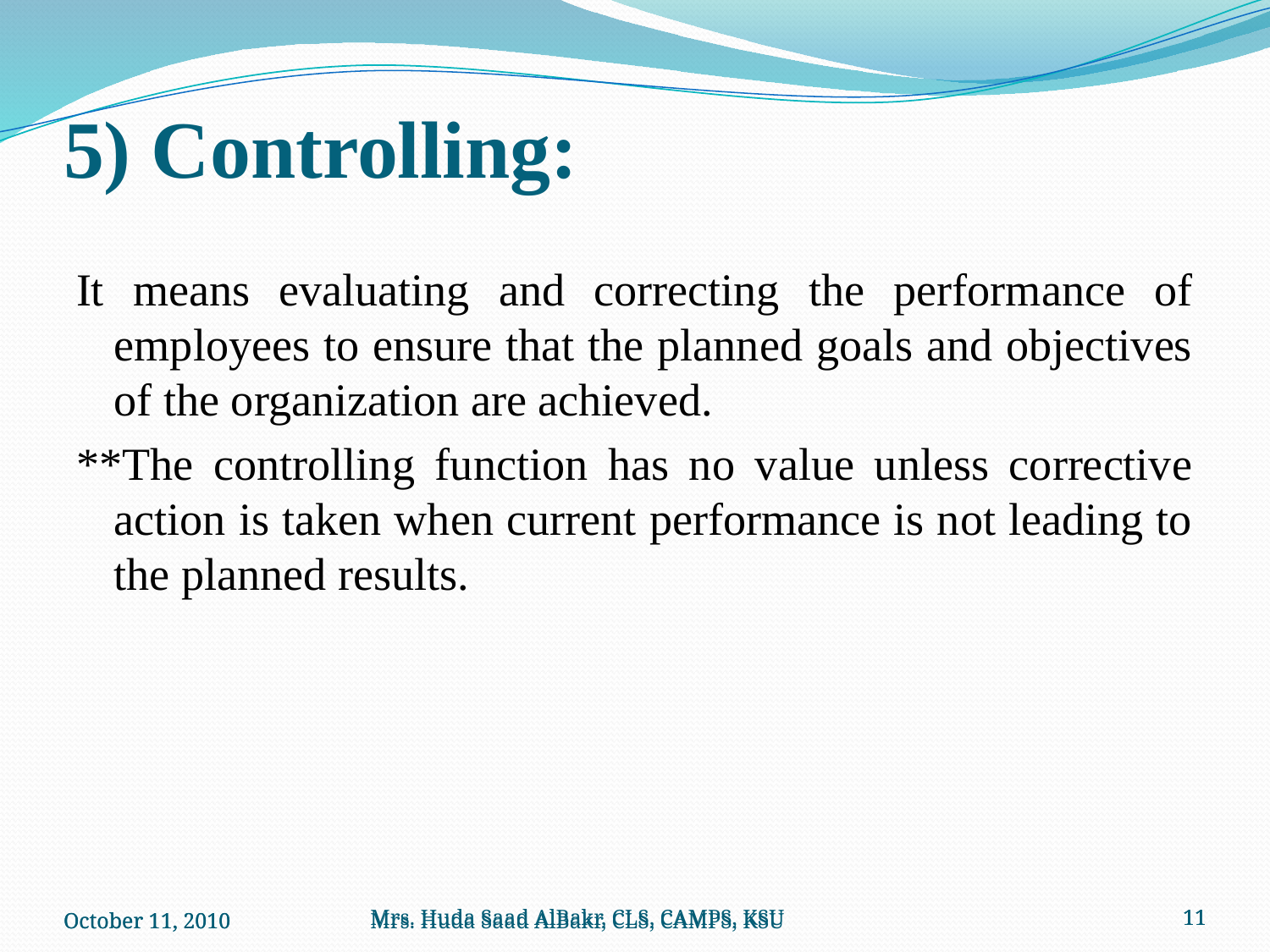

# 5) Controlling:
It means evaluating and correcting the performance of employees to ensure that the planned goals and objectives of the organization are achieved.
**The controlling function has no value unless corrective action is taken when current performance is not leading to the planned results.
October 11, 2010
October 11, 2010
Mrs. Huda Saad AlBakr, CLS, CAMPS, KSU
Mrs. Huda Saad AlBakr, CLS, CAMPS, KSU
11
11